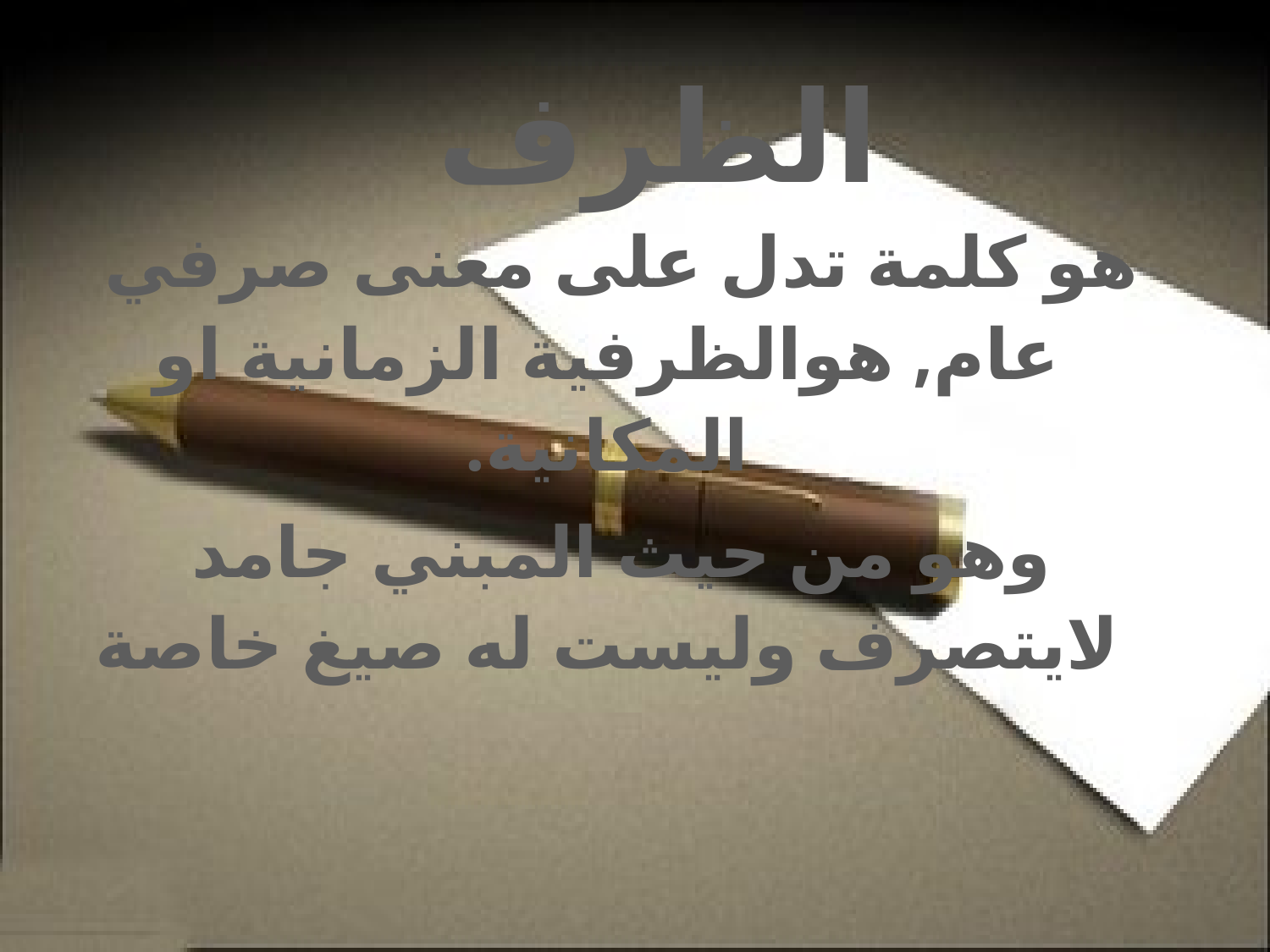

الظرف
 هو كلمة تدل على معنى صرفي عام, هوالظرفية الزمانية او المكانية.
 وهو من حيث المبني جامد لايتصرف وليست له صيغ خاصة